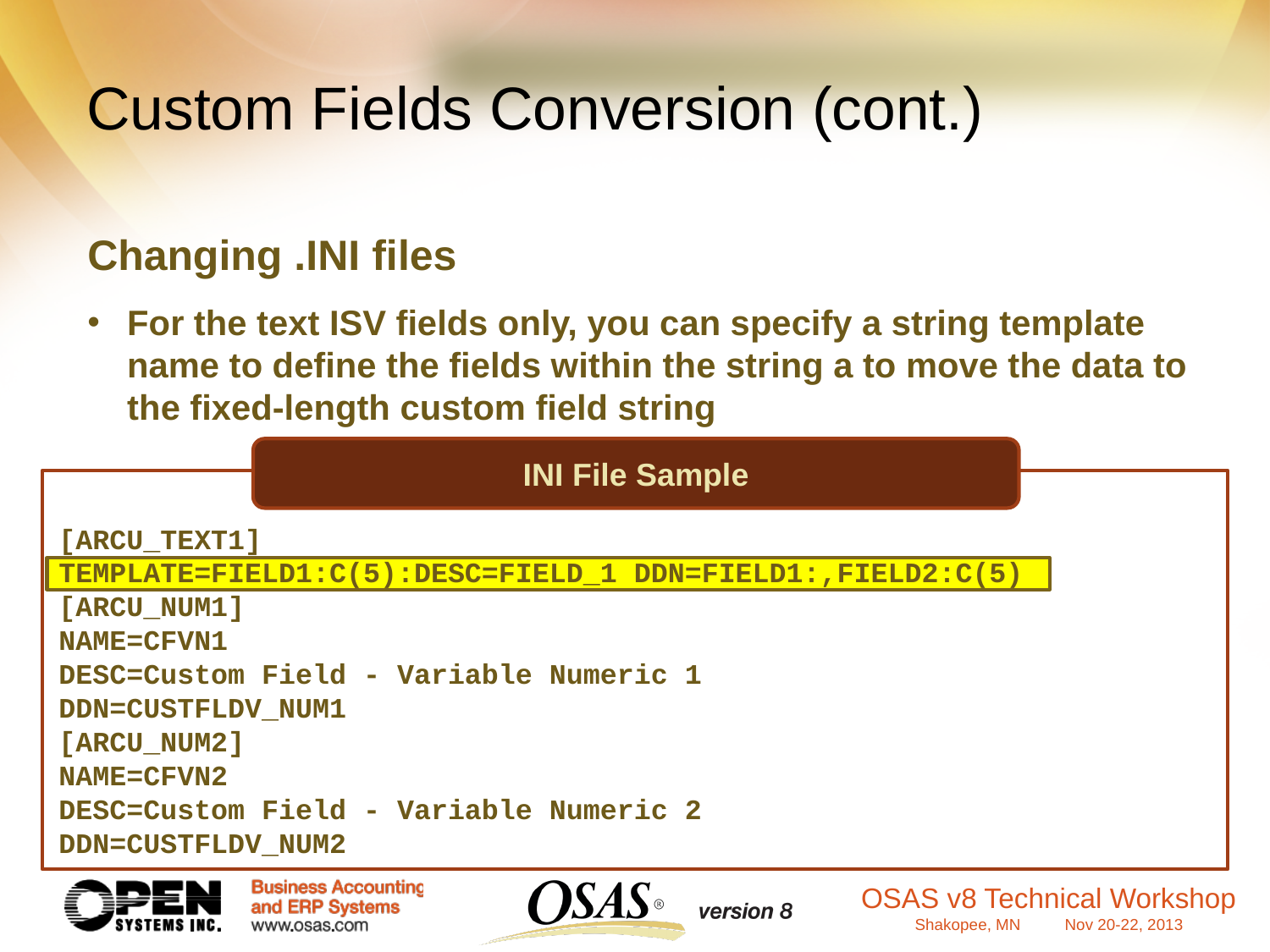

Custom Fields Conversion (cont.)
Changing .INI files
For the text ISV fields only, you can specify a string template name to define the fields within the string a to move the data to the fixed-length custom field string
INI File Sample

[ARCU_TEXT1]
TEMPLATE=FIELD1:C(5):DESC=FIELD_1 DDN=FIELD1:,FIELD2:C(5)
[ARCU_NUM1]
NAME=CFVN1
DESC=Custom Field - Variable Numeric 1
DDN=CUSTFLDV_NUM1
[ARCU_NUM2]
NAME=CFVN2
DESC=Custom Field - Variable Numeric 2
DDN=CUSTFLDV_NUM2